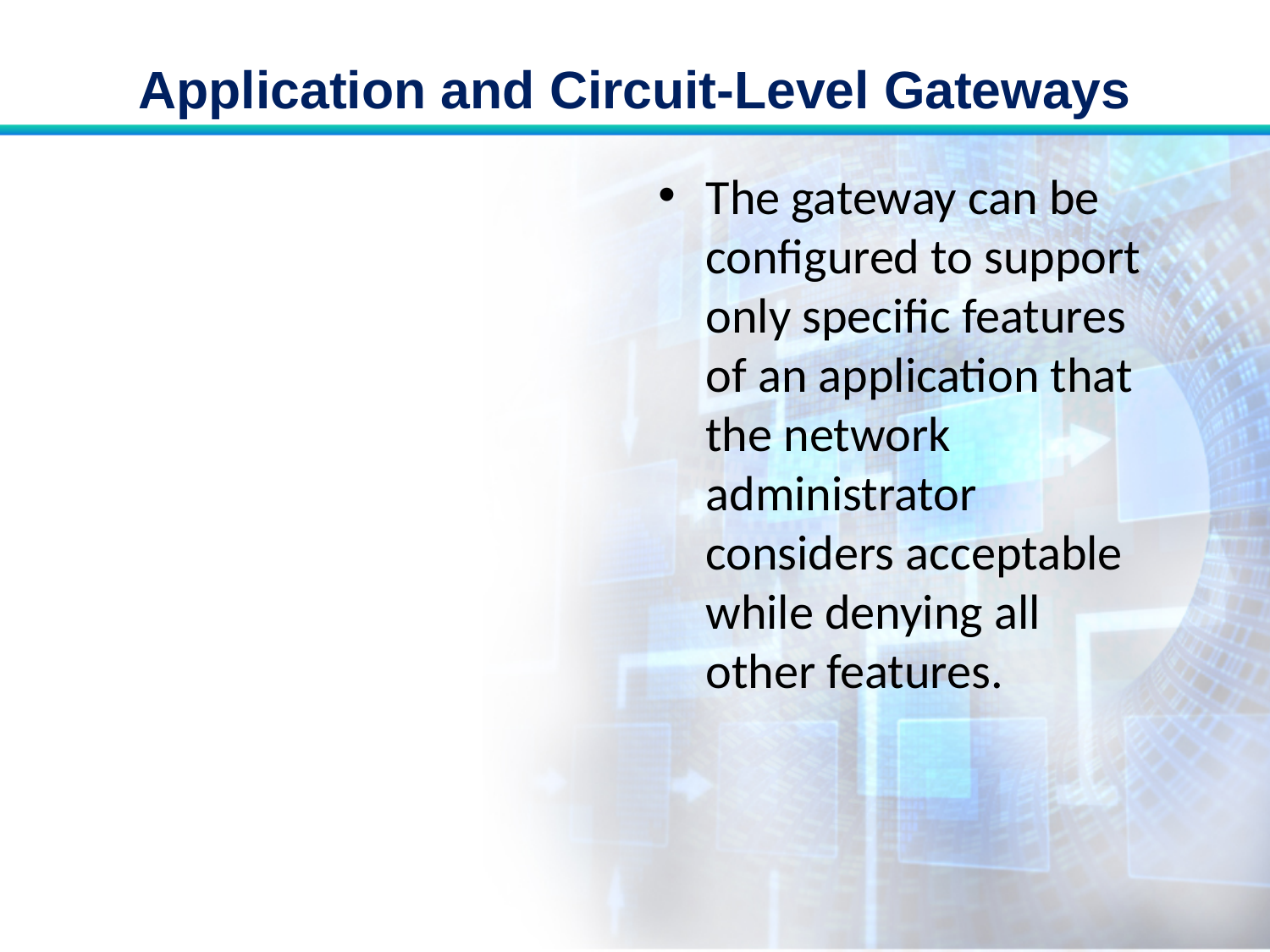

# Application and Circuit-Level Gateways
The gateway can be configured to support only specific features of an application that the network administrator considers acceptable while denying all other features.